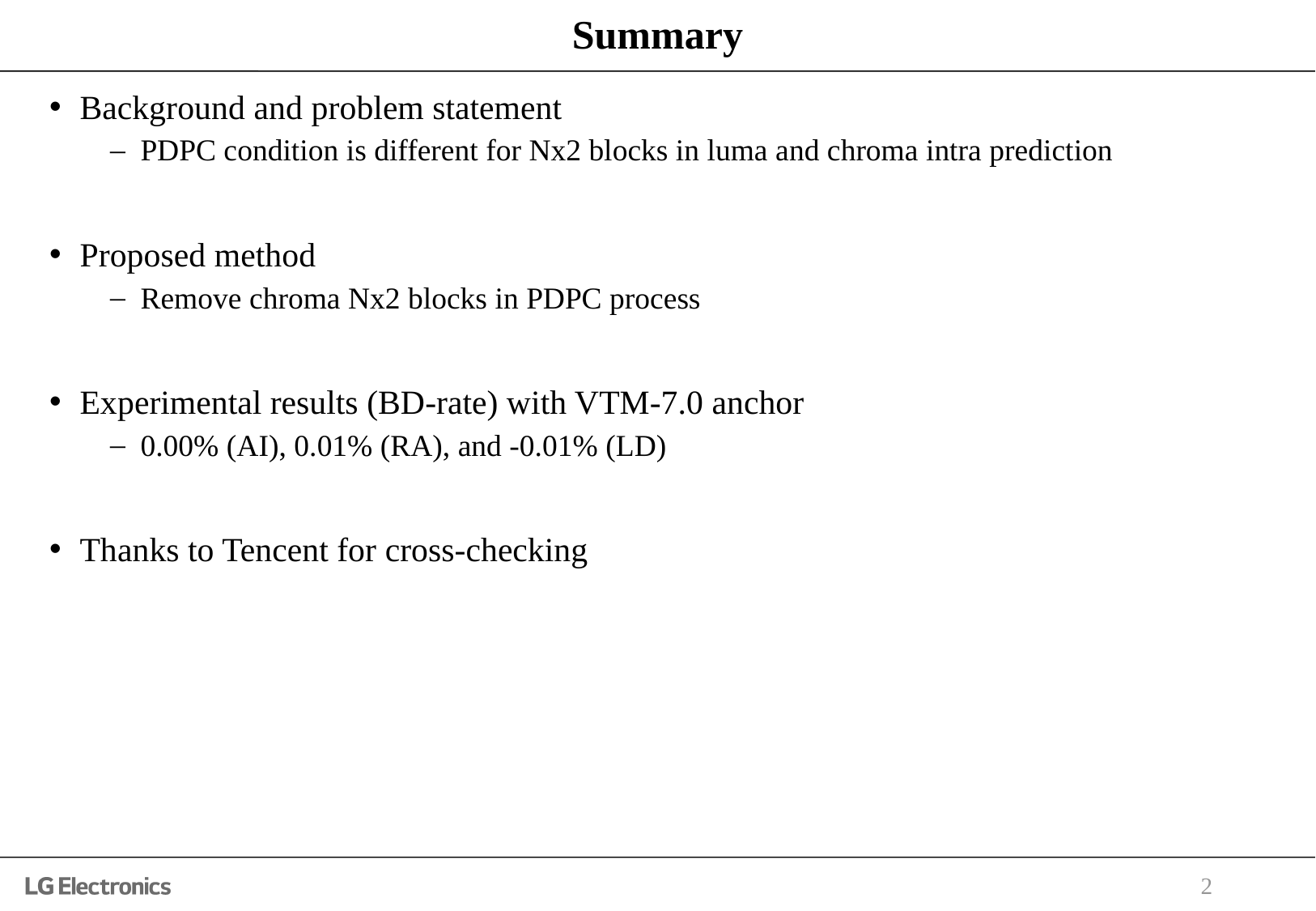

# Summary
Background and problem statement
PDPC condition is different for Nx2 blocks in luma and chroma intra prediction

Proposed method
Remove chroma Nx2 blocks in PDPC process

Experimental results (BD-rate) with VTM-7.0 anchor
0.00% (AI), 0.01% (RA), and -0.01% (LD)

Thanks to Tencent for cross-checking
2